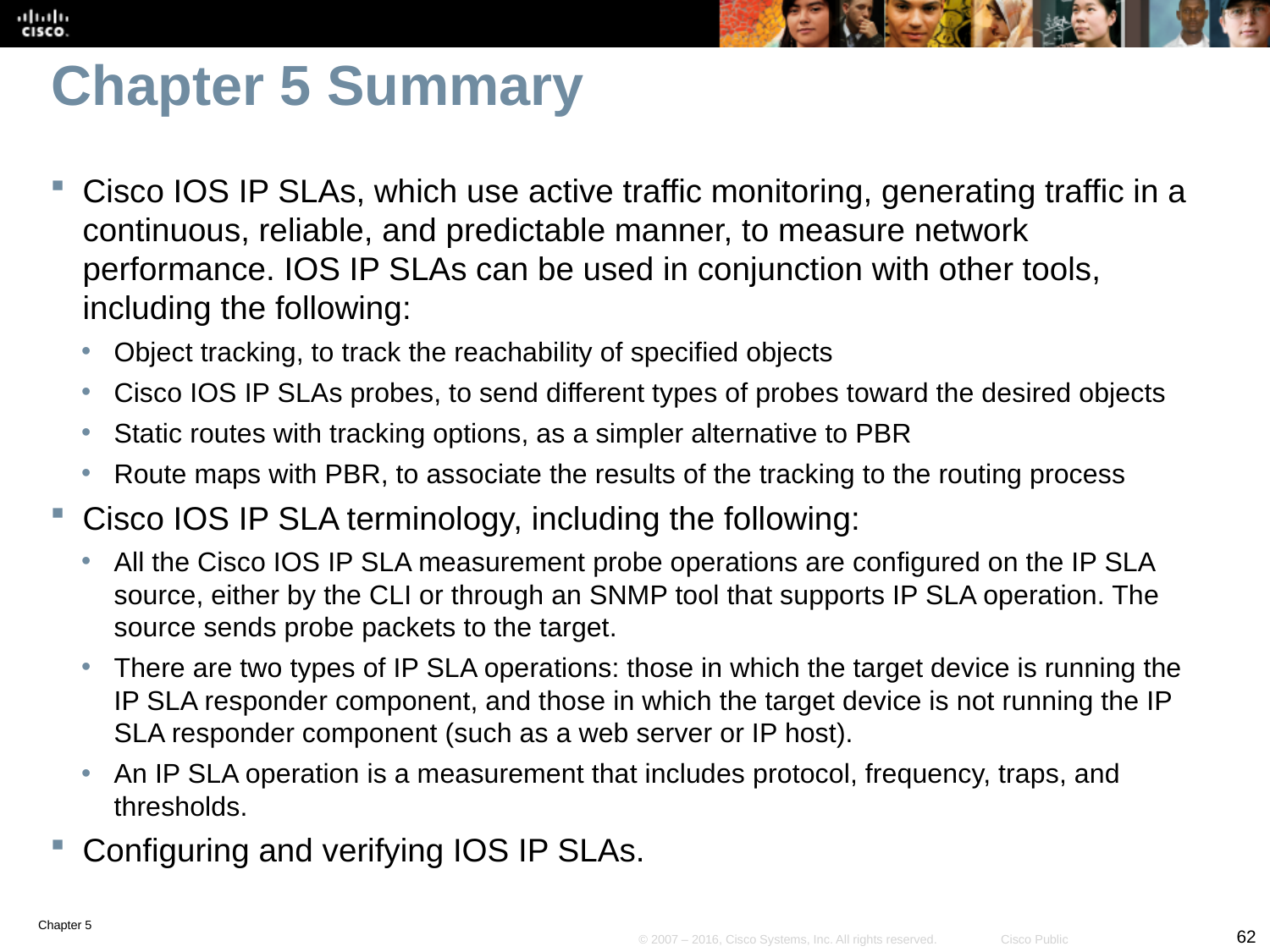

# Chapter 5 Summary
Cisco IOS IP SLAs, which use active traffic monitoring, generating traffic in a continuous, reliable, and predictable manner, to measure network performance. IOS IP SLAs can be used in conjunction with other tools, including the following:
Object tracking, to track the reachability of specified objects
Cisco IOS IP SLAs probes, to send different types of probes toward the desired objects
Static routes with tracking options, as a simpler alternative to PBR
Route maps with PBR, to associate the results of the tracking to the routing process
Cisco IOS IP SLA terminology, including the following:
All the Cisco IOS IP SLA measurement probe operations are configured on the IP SLA source, either by the CLI or through an SNMP tool that supports IP SLA operation. The source sends probe packets to the target.
There are two types of IP SLA operations: those in which the target device is running the IP SLA responder component, and those in which the target device is not running the IP SLA responder component (such as a web server or IP host).
An IP SLA operation is a measurement that includes protocol, frequency, traps, and thresholds.
Configuring and verifying IOS IP SLAs.